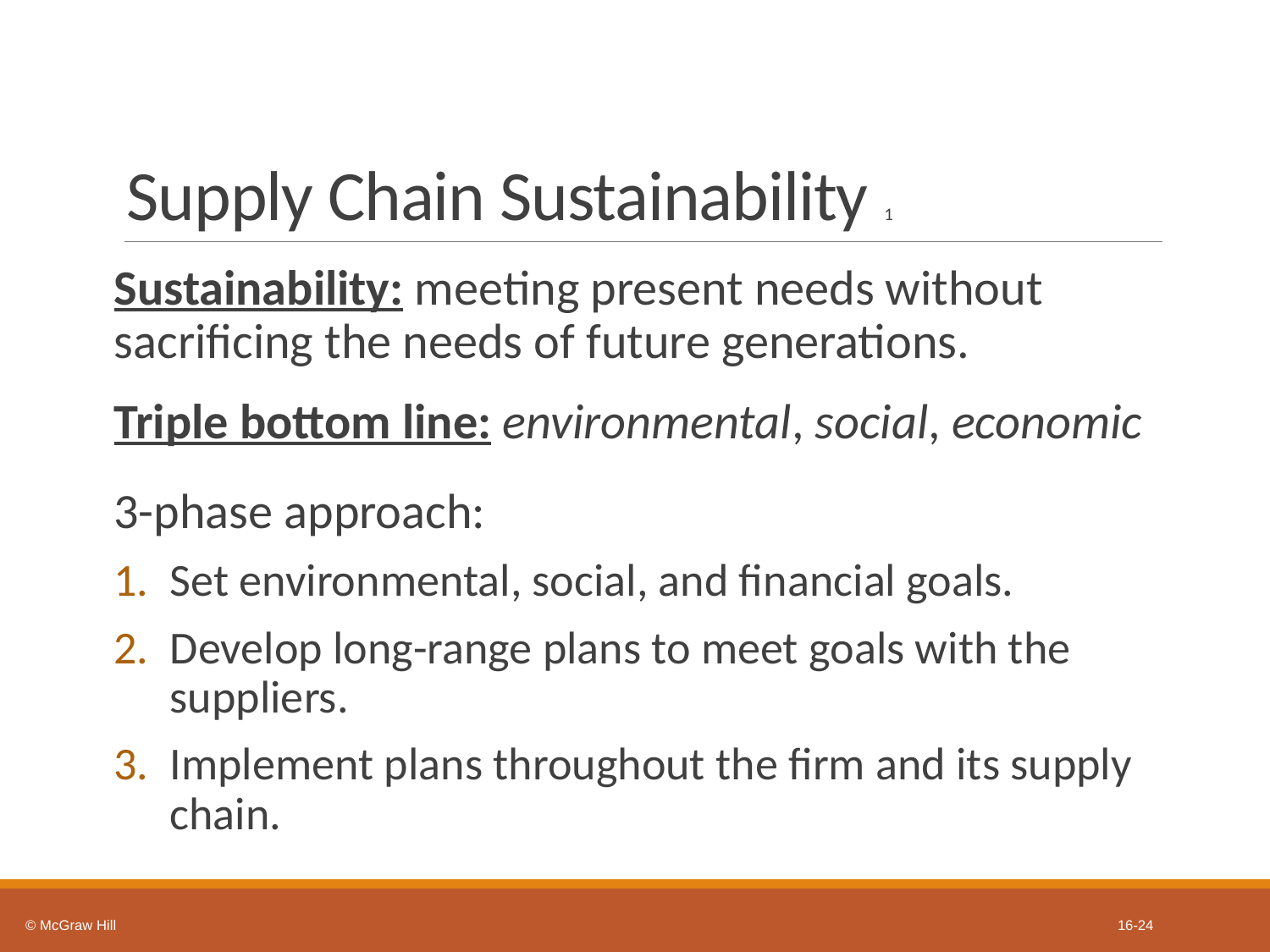

# Supply Chain Sustainability 1
Sustainability: meeting present needs without sacrificing the needs of future generations.
Triple bottom line: environmental, social, economic
3-phase approach:
Set environmental, social, and financial goals.
Develop long-range plans to meet goals with the suppliers.
Implement plans throughout the firm and its supply chain.